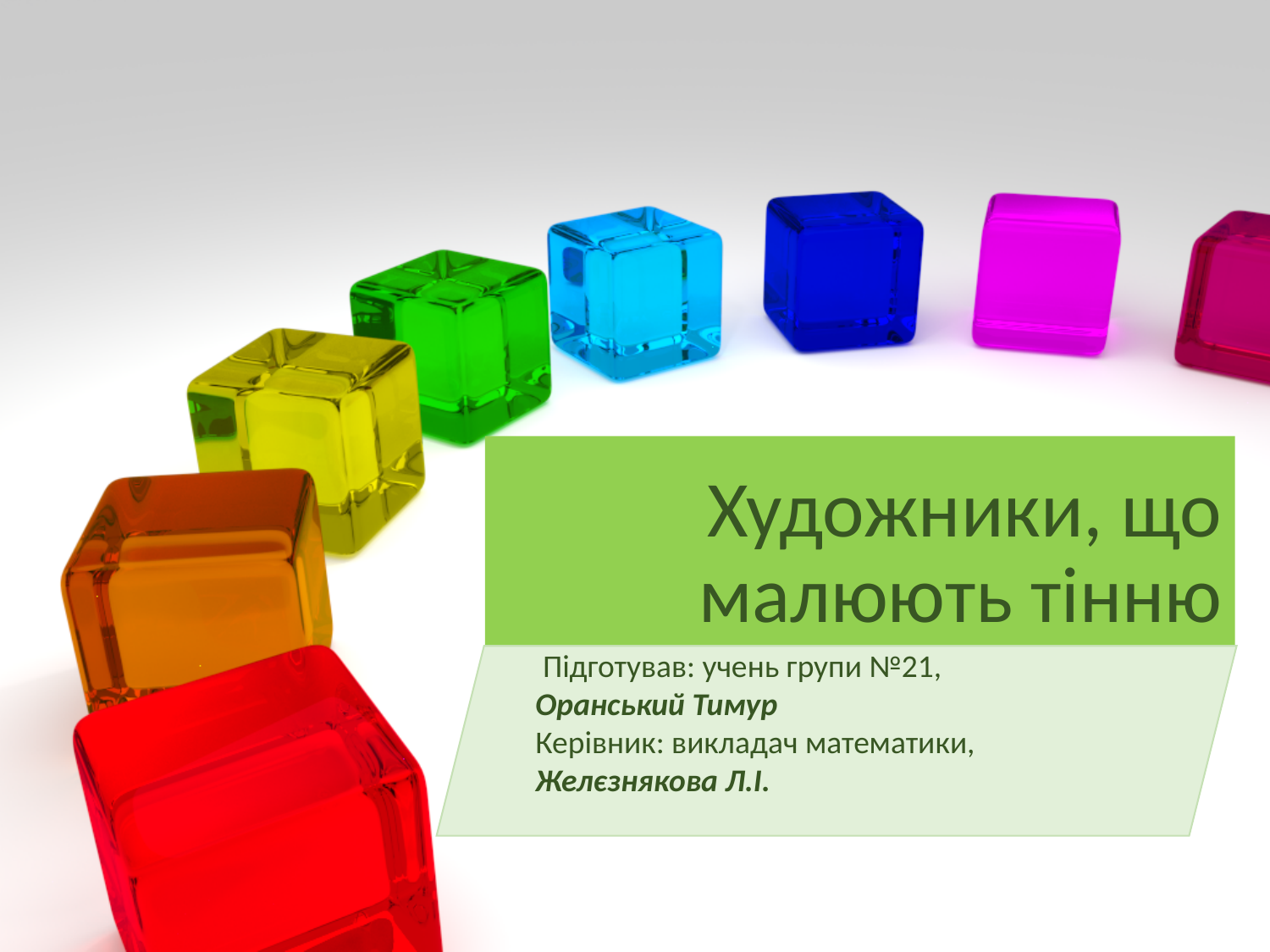

# Художники, що малюють тінню
 Підготував: учень групи №21,
Оранський Тимур
Керівник: викладач математики, Желєзнякова Л.І.